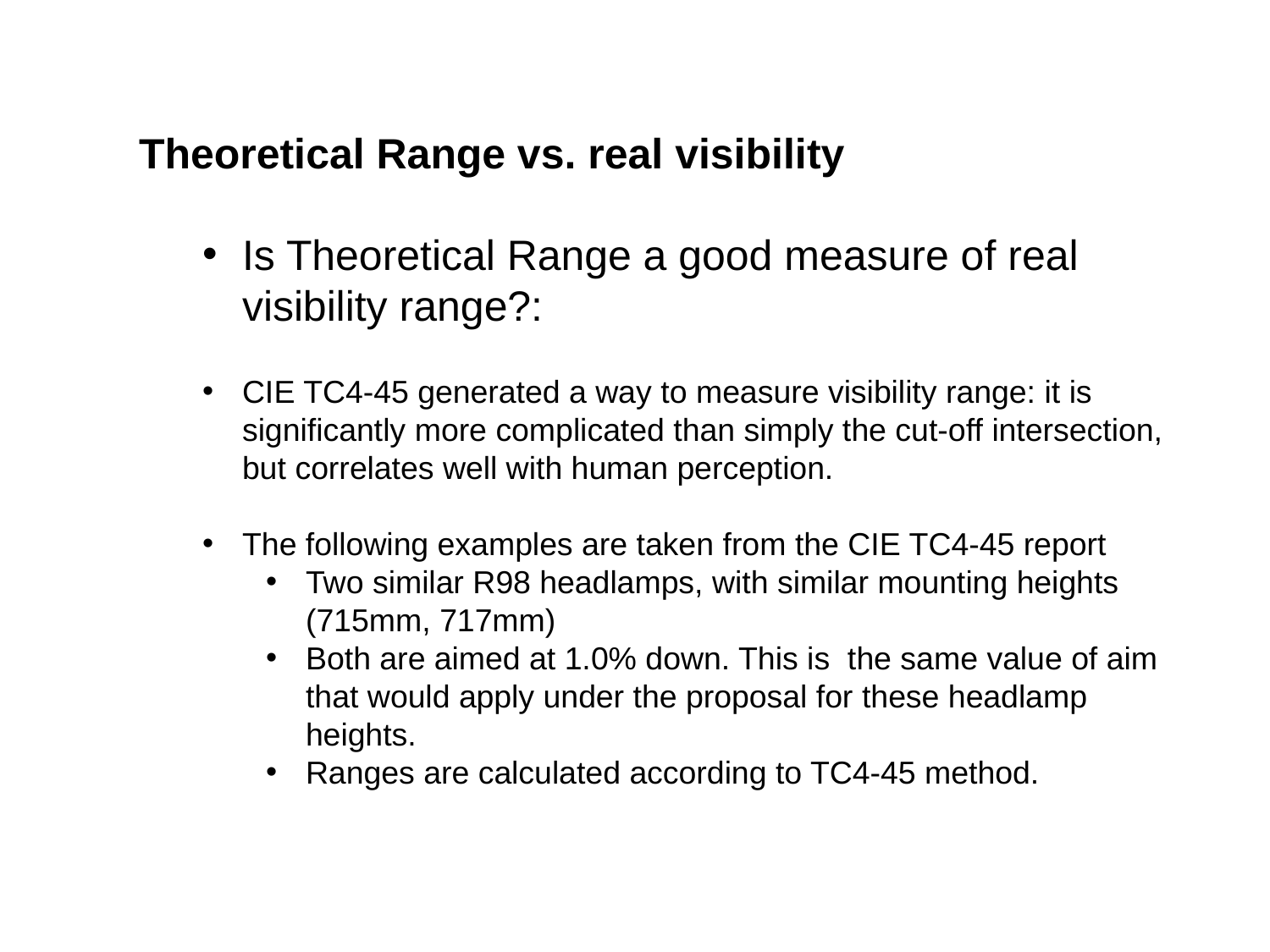

Theoretical Range vs. real visibility

Is Theoretical Range a good measure of real visibility range?:

CIE TC4-45 generated a way to measure visibility range: it is significantly more complicated than simply the cut-off intersection, but correlates well with human perception.

The following examples are taken from the CIE TC4-45 report
Two similar R98 headlamps, with similar mounting heights (715mm, 717mm)
Both are aimed at 1.0% down. This is  the same value of aim that would apply under the proposal for these headlamp heights.
Ranges are calculated according to TC4-45 method.